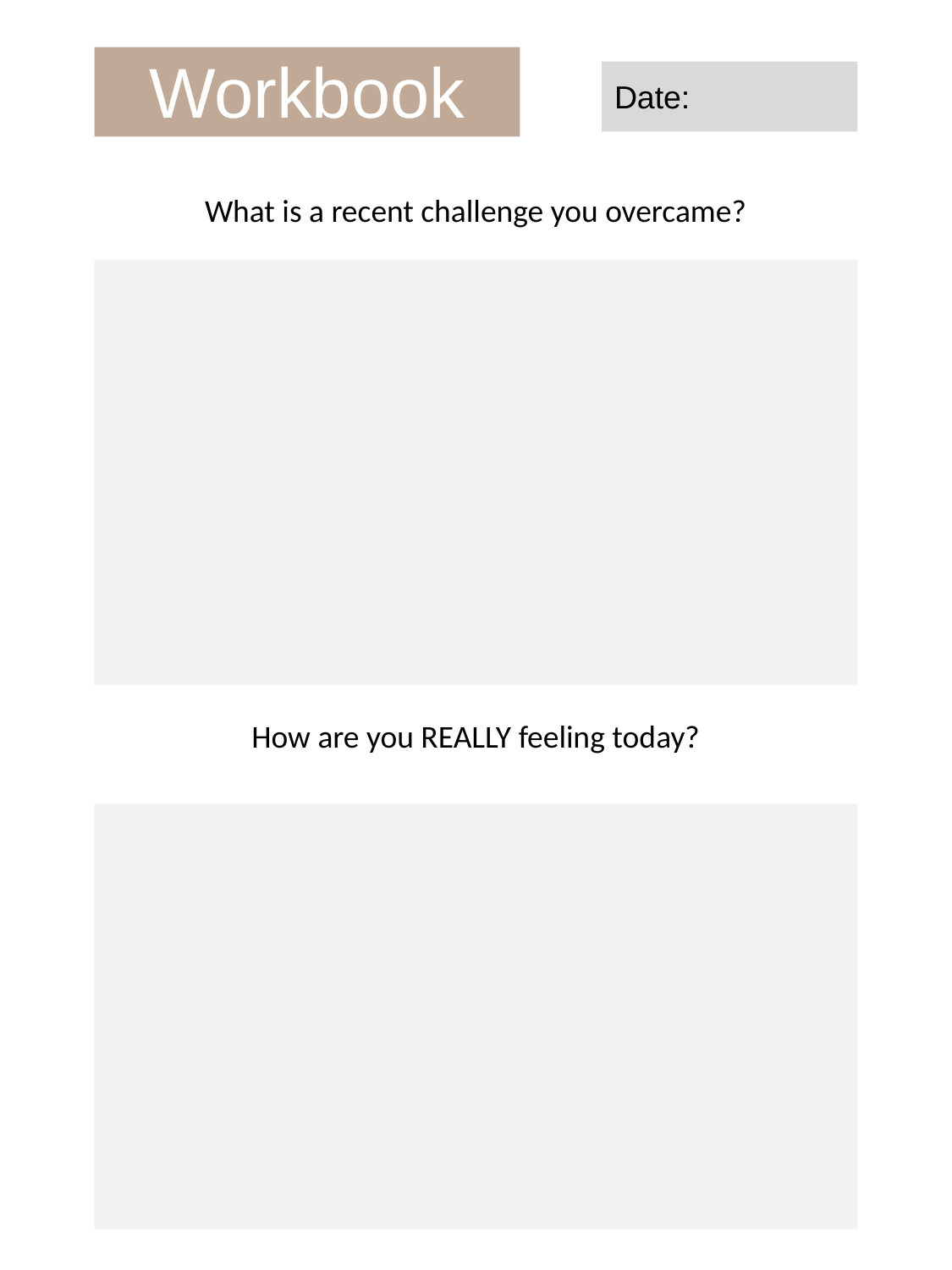

Workbook

Date:
What is a recent challenge you overcame?

How are you REALLY feeling today?